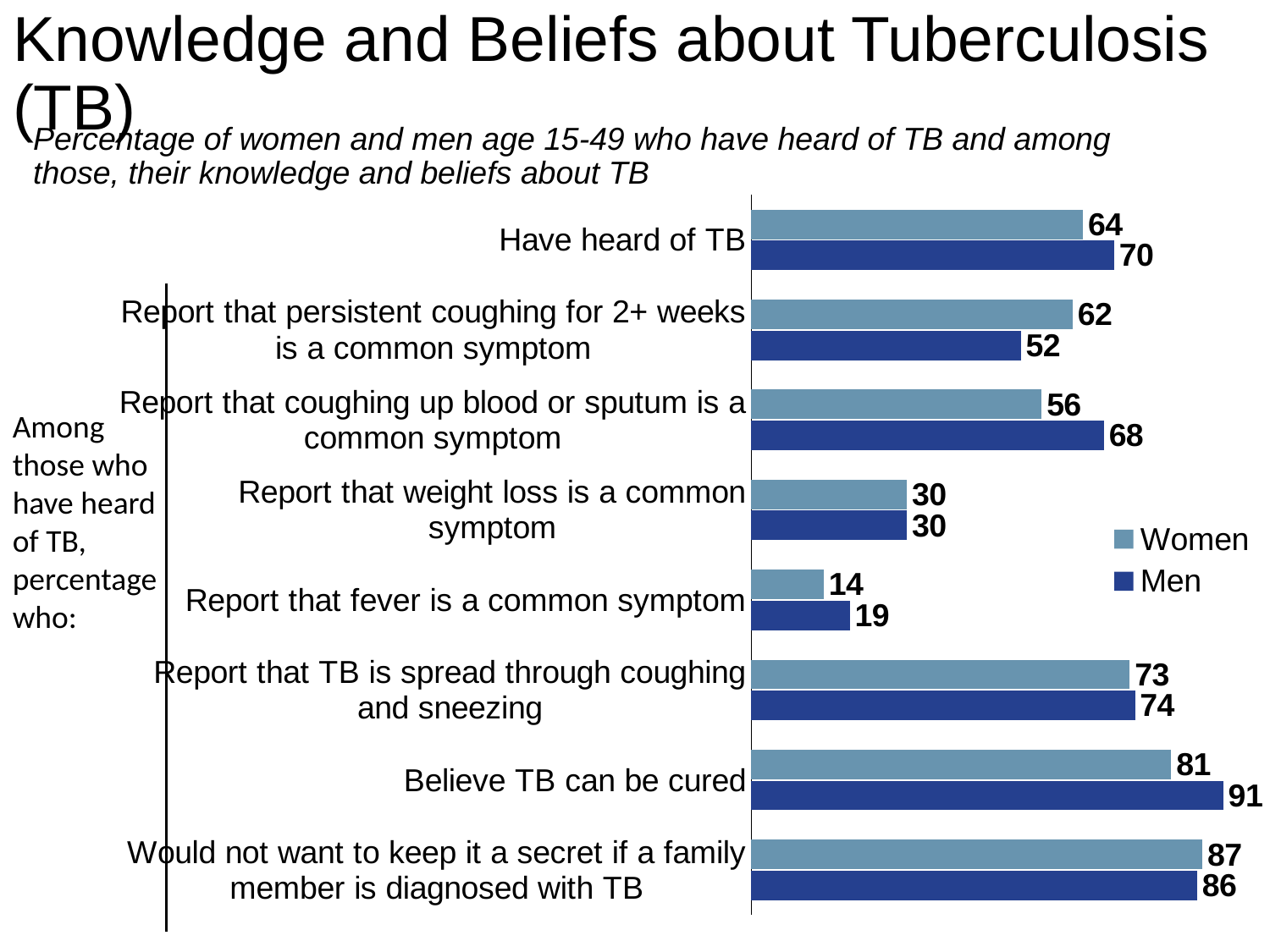

# Knowledge and Beliefs about Tuberculosis (TB)
Percentage of women and men age 15-49 who have heard of TB and among those, their knowledge and beliefs about TB

### Chart

| Category | Men | Women |
|---|---|---|
| Would not want to keep it a secret if a family member is diagnosed with TB | 86.0 | 87.0 |
| Believe TB can be cured | 91.0 | 81.0 |
| Report that TB is spread through coughing and sneezing | 74.0 | 73.0 |
| Report that fever is a common symptom | 19.0 | 14.0 |
| Report that weight loss is a common symptom | 30.0 | 30.0 |
| Report that coughing up blood or sputum is a common symptom | 68.0 | 56.0 |
| Report that persistent coughing for 2+ weeks is a common symptom | 52.0 | 62.0 |
| Have heard of TB | 70.0 | 64.0 |
Among those who have heard of TB, percentage who: